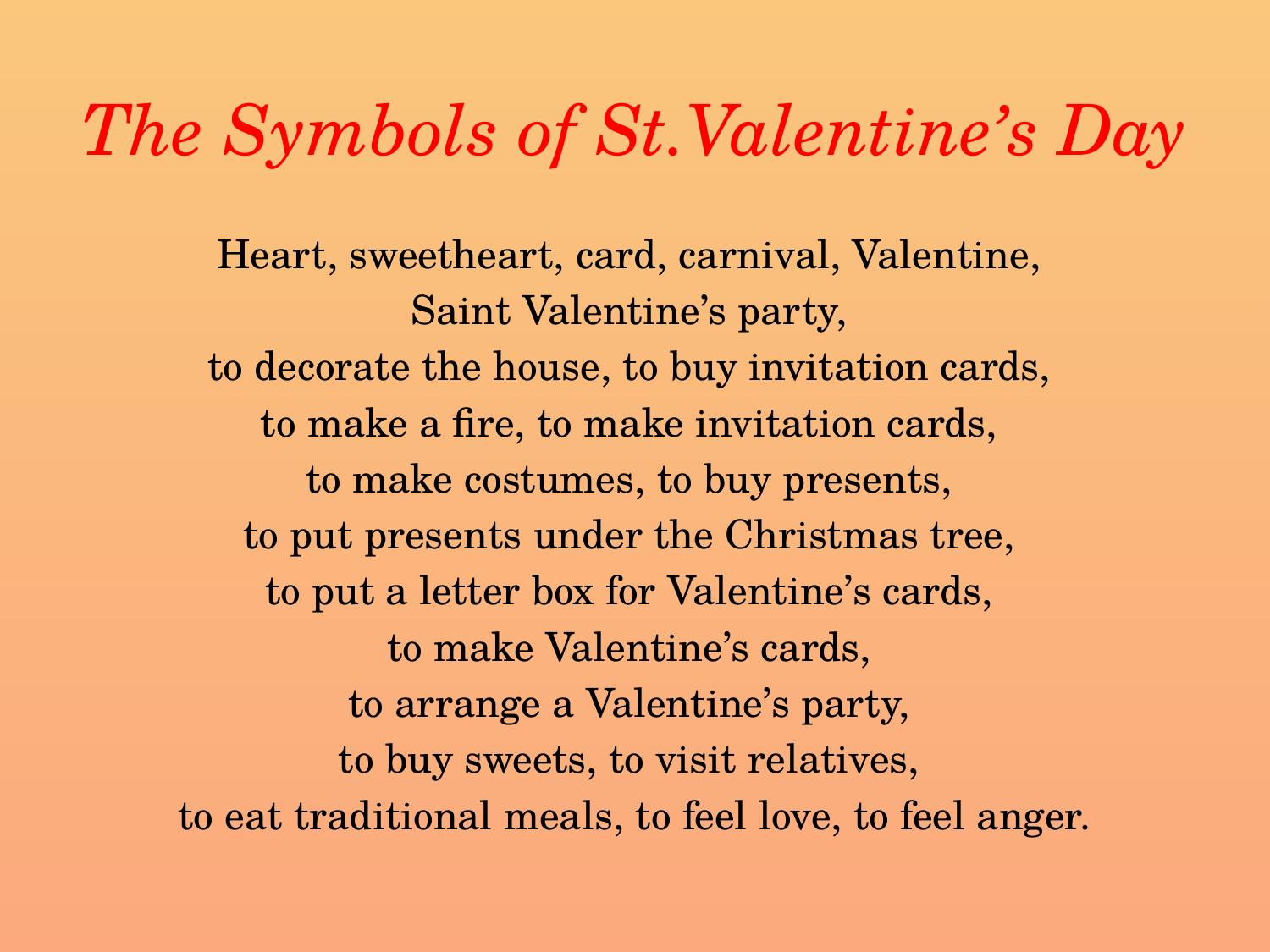

# The Symbols of St.Valentine’s Day
Heart, sweetheart, card, carnival, Valentine,
Saint Valentine’s party,
to decorate the house, to buy invitation cards,
to make a fire, to make invitation cards,
to make costumes, to buy presents,
to put presents under the Christmas tree,
to put a letter box for Valentine’s cards,
to make Valentine’s cards,
to arrange a Valentine’s party,
to buy sweets, to visit relatives,
to eat traditional meals, to feel love, to feel anger.